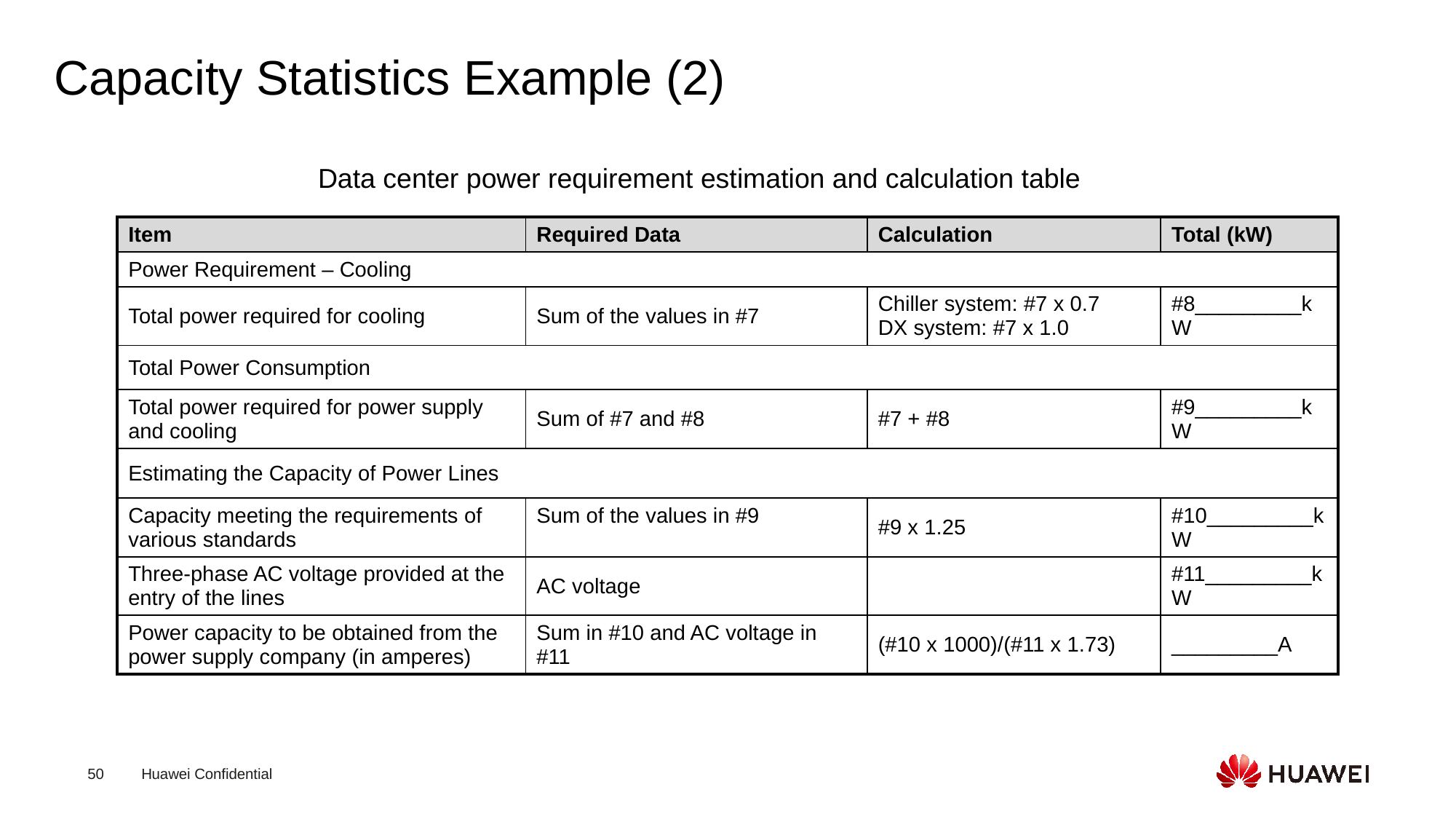

# Capacity Statistics Example (2)
Data center power requirement estimation and calculation table
| Item | Required Data | Calculation | Total (kW) |
| --- | --- | --- | --- |
| Power Requirement – Cooling |  |  |  |
| Total power required for cooling | Sum of the values in #7 | Chiller system: #7 x 0.7 DX system: #7 x 1.0 | #8\_\_\_\_\_\_\_\_\_kW |
| Total Power Consumption |  |  |  |
| Total power required for power supply and cooling | Sum of #7 and #8 | #7 + #8 | #9\_\_\_\_\_\_\_\_\_kW |
| Estimating the Capacity of Power Lines |  |  |  |
| Capacity meeting the requirements of various standards | Sum of the values in #9 | #9 x 1.25 | #10\_\_\_\_\_\_\_\_\_kW |
| Three-phase AC voltage provided at the entry of the lines | AC voltage |  | #11\_\_\_\_\_\_\_\_\_kW |
| Power capacity to be obtained from the power supply company (in amperes) | Sum in #10 and AC voltage in #11 | (#10 x 1000)/(#11 x 1.73) | \_\_\_\_\_\_\_\_\_A |